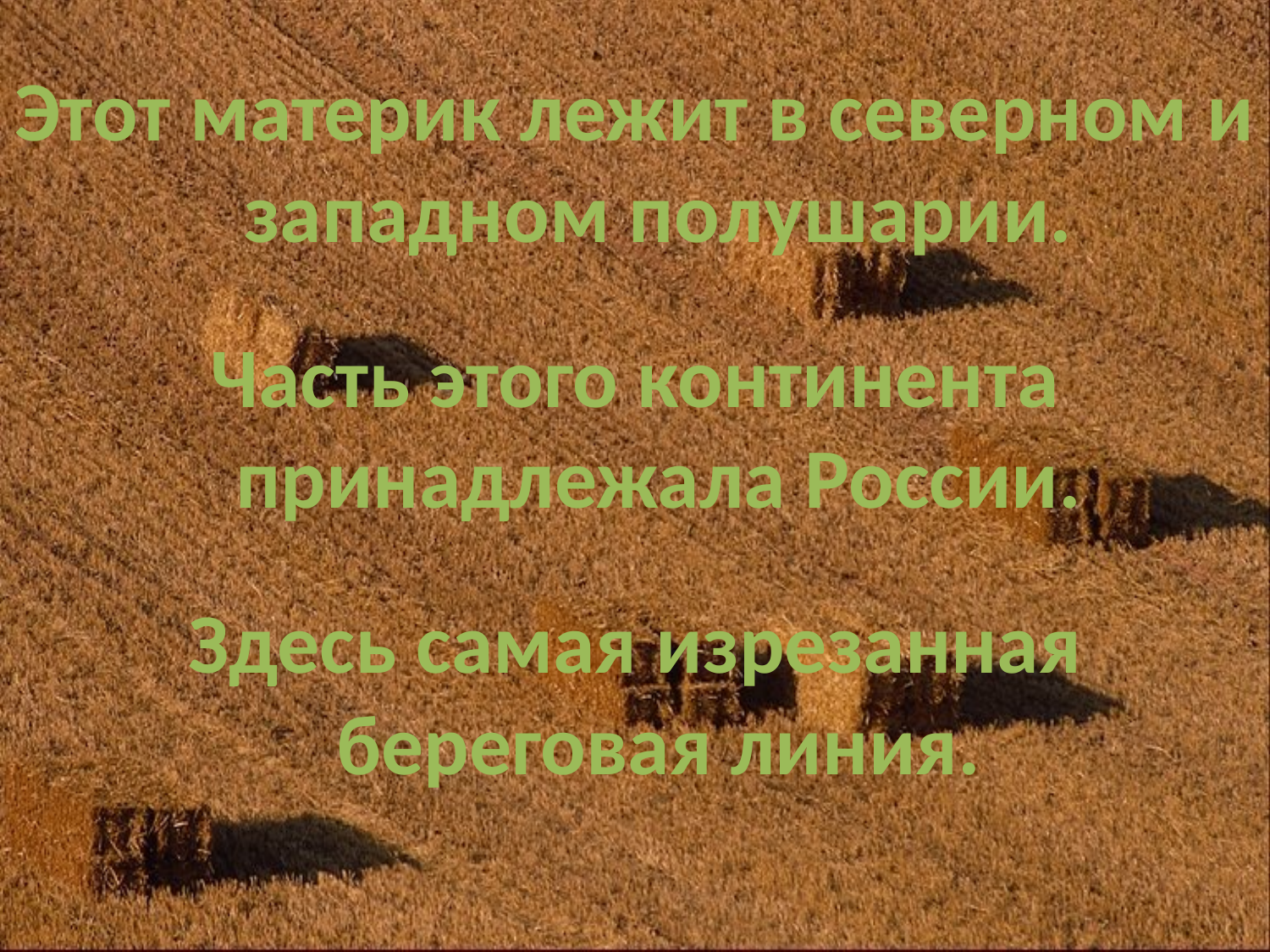

Этот материк лежит в северном и западном полушарии.
Часть этого континента принадлежала России.
Здесь самая изрезанная береговая линия.